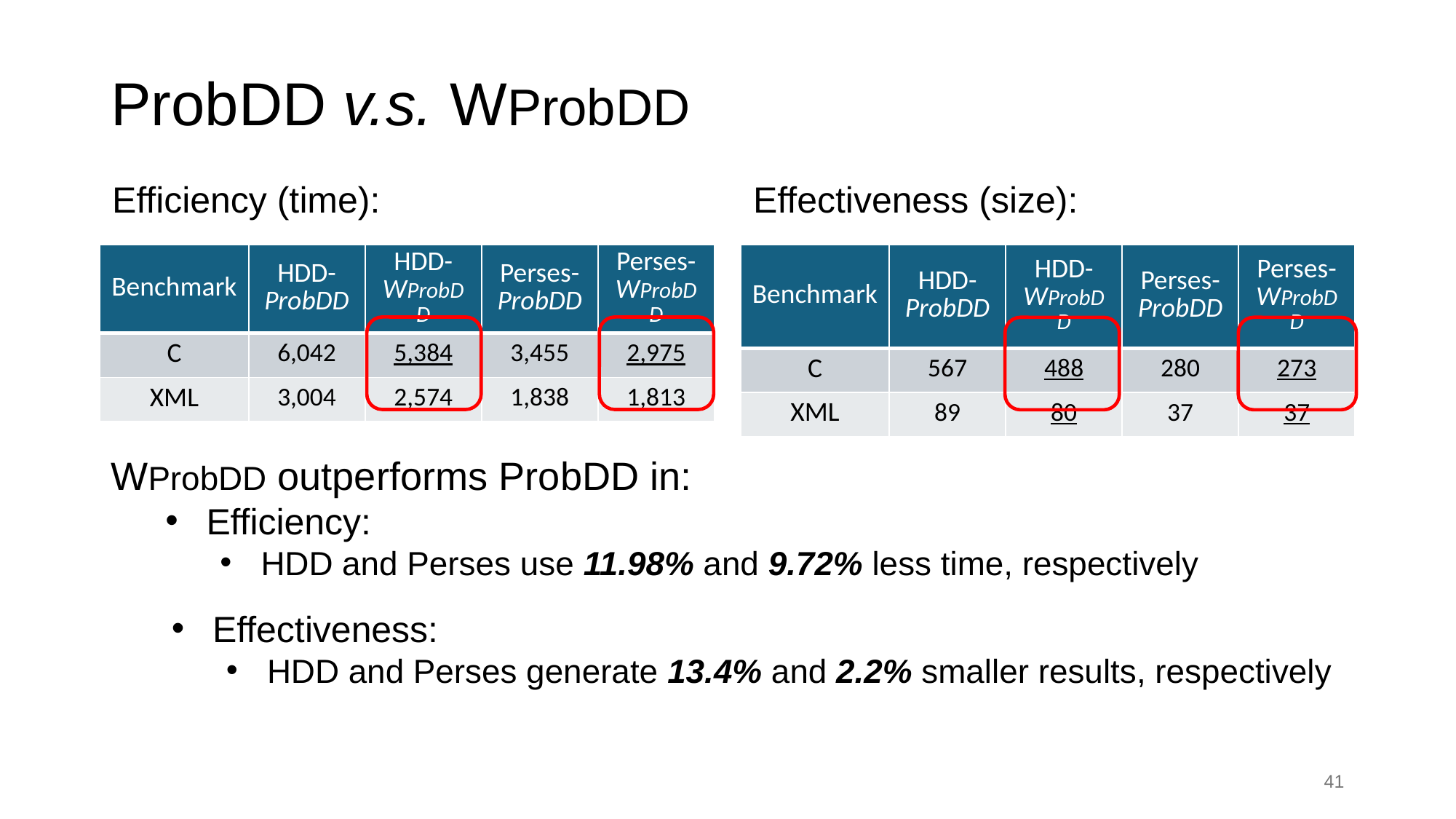

# ProbDD v.s. WProbDD
Efficiency (time):
Effectiveness (size):
| Benchmark | HDD-ProbDD | HDD-WProbDD | Perses-ProbDD | Perses-WProbDD |
| --- | --- | --- | --- | --- |
| C | 6,042 | 5,384 | 3,455 | 2,975 |
| XML | 3,004 | 2,574 | 1,838 | 1,813 |
| Benchmark | HDD-ProbDD | HDD-WProbDD | Perses-ProbDD | Perses-WProbDD |
| --- | --- | --- | --- | --- |
| C | 567 | 488 | 280 | 273 |
| XML | 89 | 80 | 37 | 37 |

WProbDD outperforms ProbDD in:
Efficiency:
HDD and Perses use 11.98% and 9.72% less time, respectively
Effectiveness:
HDD and Perses generate 13.4% and 2.2% smaller results, respectively
41